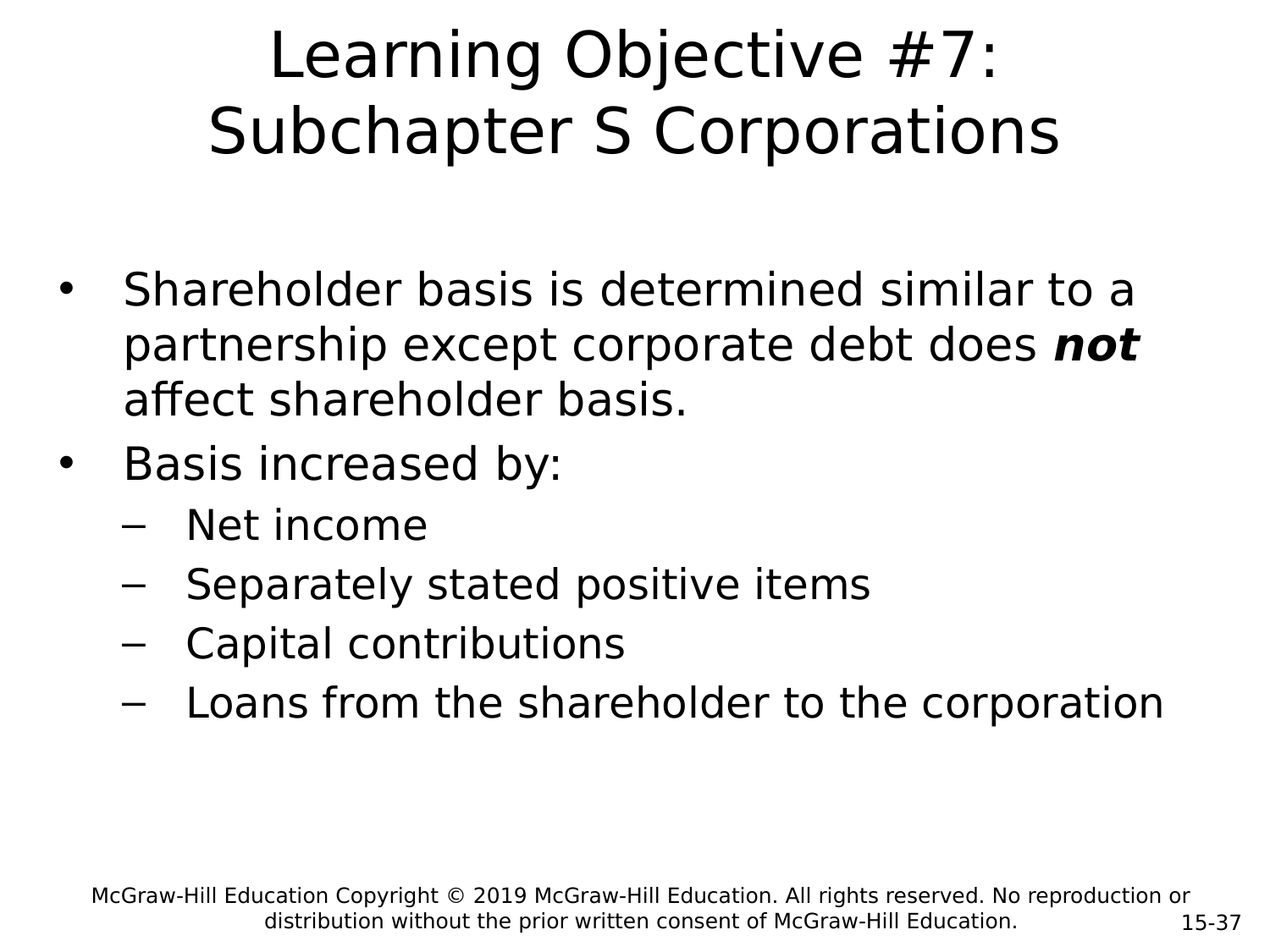

# Learning Objective #7: Subchapter S Corporations
Shareholder basis is determined similar to a partnership except corporate debt does not affect shareholder basis.
Basis increased by:
Net income
Separately stated positive items
Capital contributions
Loans from the shareholder to the corporation
McGraw-Hill Education Copyright © 2019 McGraw-Hill Education. All rights reserved. No reproduction or distribution without the prior written consent of McGraw-Hill Education.
15-37